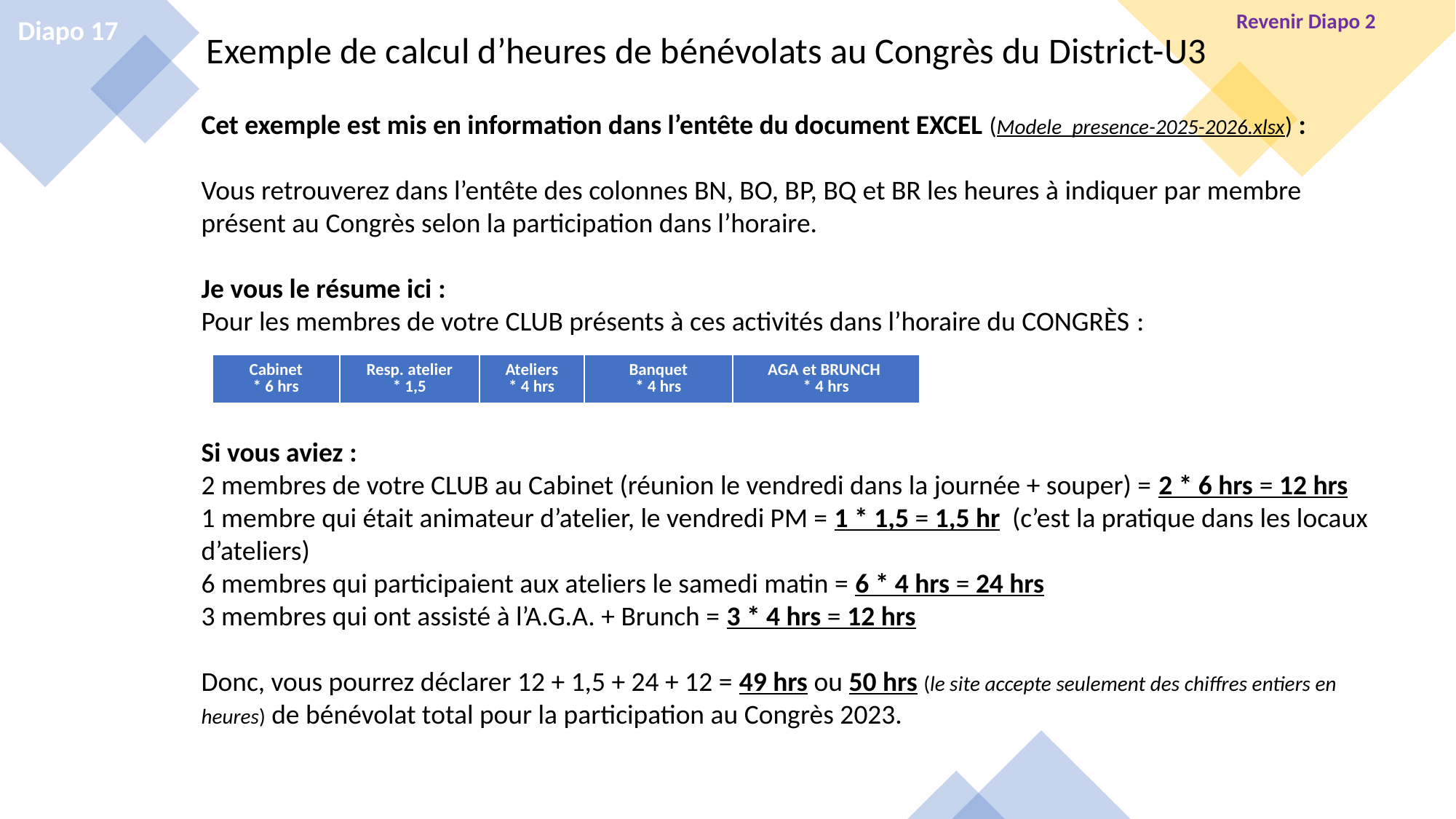

Revenir Diapo 2
Diapo 17
Exemple de calcul d’heures de bénévolats au Congrès du District-U3

Cet exemple est mis en information dans l’entête du document EXCEL (Modele_presence-2025-2026.xlsx) :

Vous retrouverez dans l’entête des colonnes BN, BO, BP, BQ et BR les heures à indiquer par membre présent au Congrès selon la participation dans l’horaire.

Je vous le résume ici :
Pour les membres de votre CLUB présents à ces activités dans l’horaire du CONGRÈS :

Si vous aviez :
2 membres de votre CLUB au Cabinet (réunion le vendredi dans la journée + souper) = 2 * 6 hrs = 12 hrs
1 membre qui était animateur d’atelier, le vendredi PM = 1 * 1,5 = 1,5 hr  (c’est la pratique dans les locaux d’ateliers)
6 membres qui participaient aux ateliers le samedi matin = 6 * 4 hrs = 24 hrs
3 membres qui ont assisté à l’A.G.A. + Brunch = 3 * 4 hrs = 12 hrs

Donc, vous pourrez déclarer 12 + 1,5 + 24 + 12 = 49 hrs ou 50 hrs (le site accepte seulement des chiffres entiers en heures) de bénévolat total pour la participation au Congrès 2023.

| Cabinet \* 6 hrs | Resp. atelier \* 1,5 | Ateliers \* 4 hrs | Banquet \* 4 hrs | AGA et BRUNCH \* 4 hrs |
| --- | --- | --- | --- | --- |